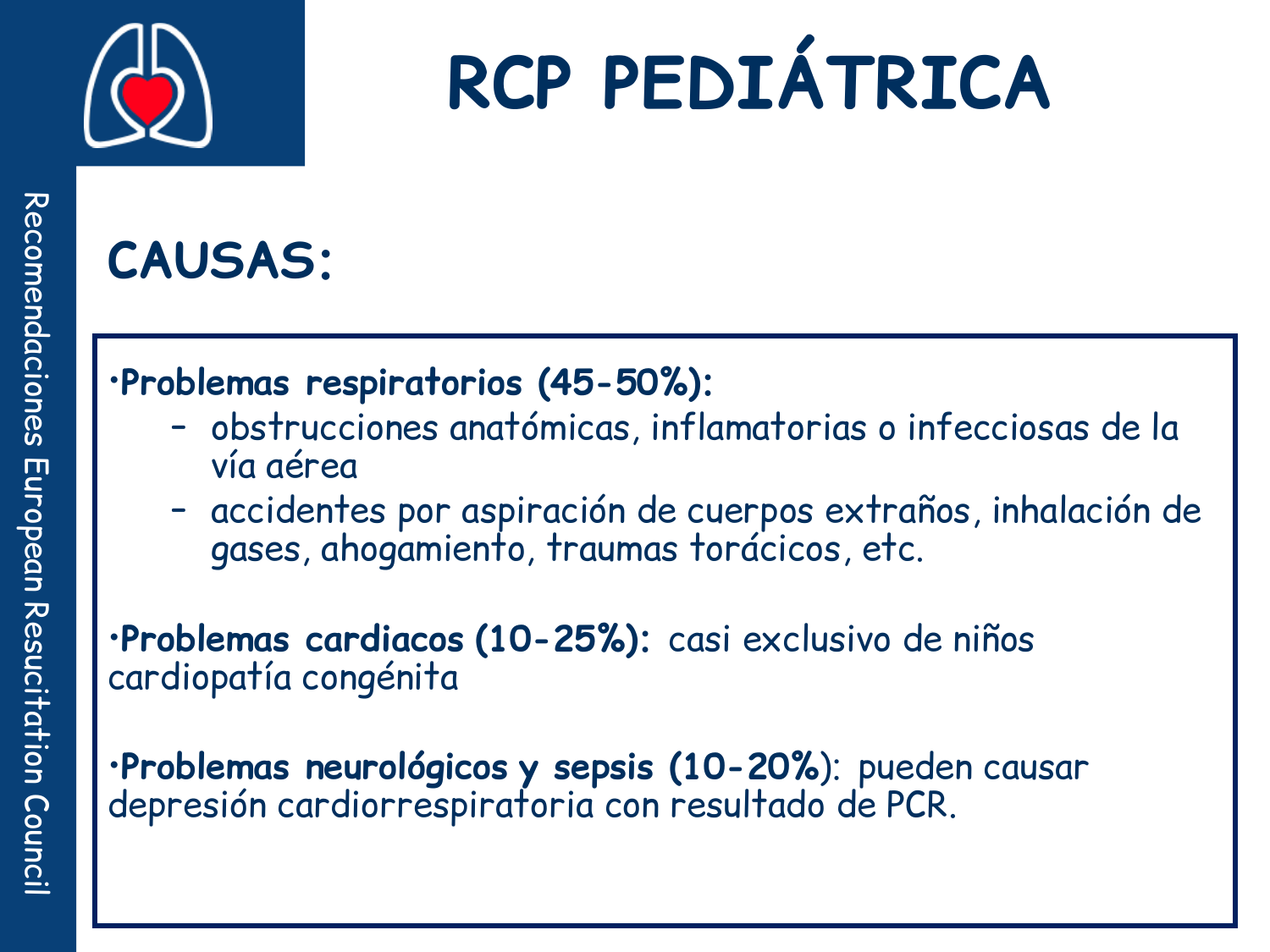

# RCP PEDIÁTRICA
CAUSAS:

Problemas respiratorios (45-50%):
obstrucciones anatómicas, inflamatorias o infecciosas de la vía aérea
accidentes por aspiración de cuerpos extraños, inhalación de gases, ahogamiento, traumas torácicos, etc.

Problemas cardiacos (10-25%): casi exclusivo de niños cardiopatía congénita

Problemas neurológicos y sepsis (10-20%): pueden causar depresión cardiorrespiratoria con resultado de PCR.